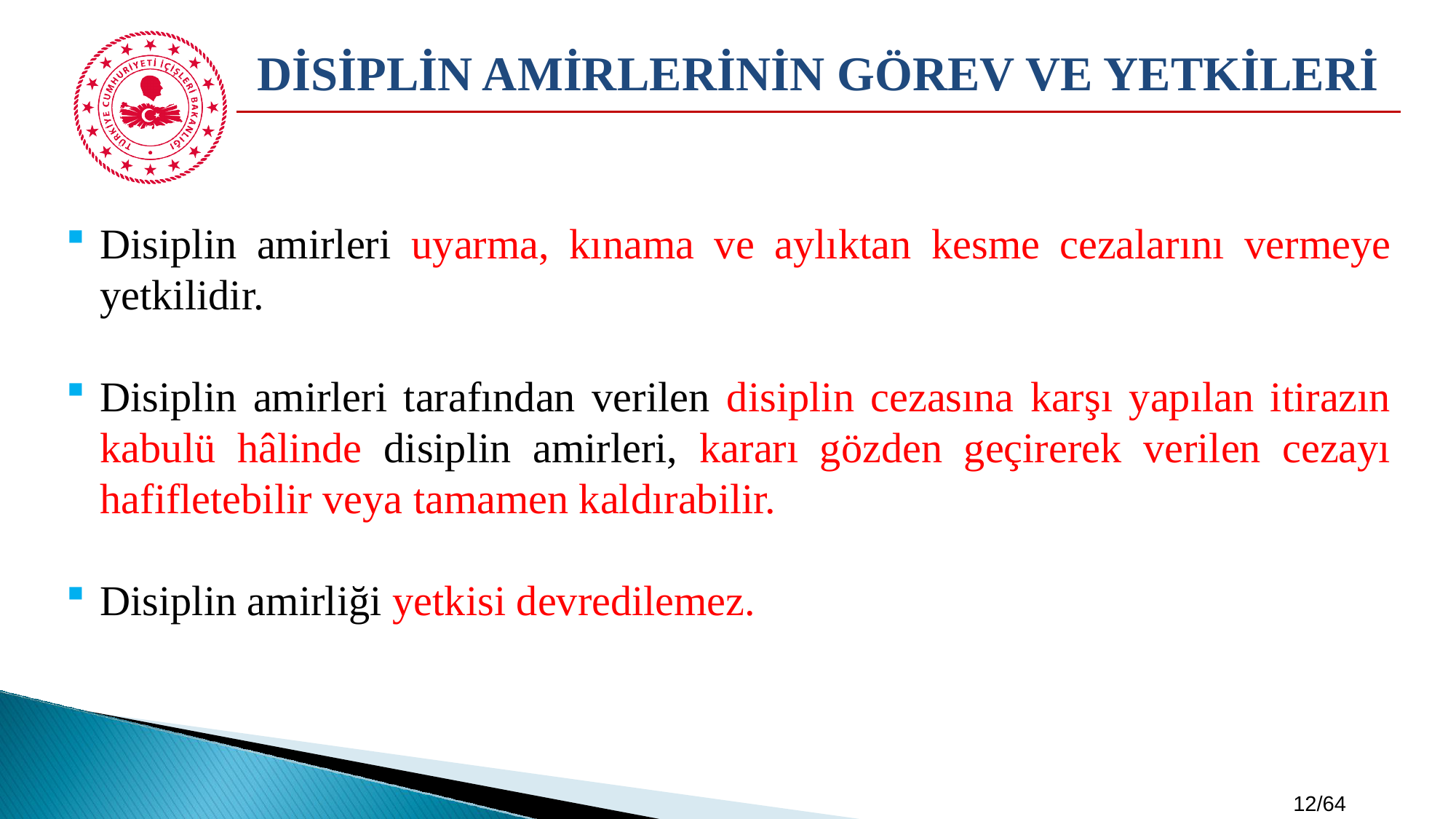

DİSİPLİN AMİRLERİNİN GÖREV VE YETKİLERİ
Disiplin amirleri uyarma, kınama ve aylıktan kesme cezalarını vermeye yetkilidir.​

Disiplin amirleri tarafından verilen disiplin cezasına karşı yapılan itirazın kabulü hâlinde disiplin amirleri, kararı gözden geçirerek verilen cezayı hafifletebilir veya tamamen kaldırabilir.

Disiplin amirliği yetkisi devredilemez.